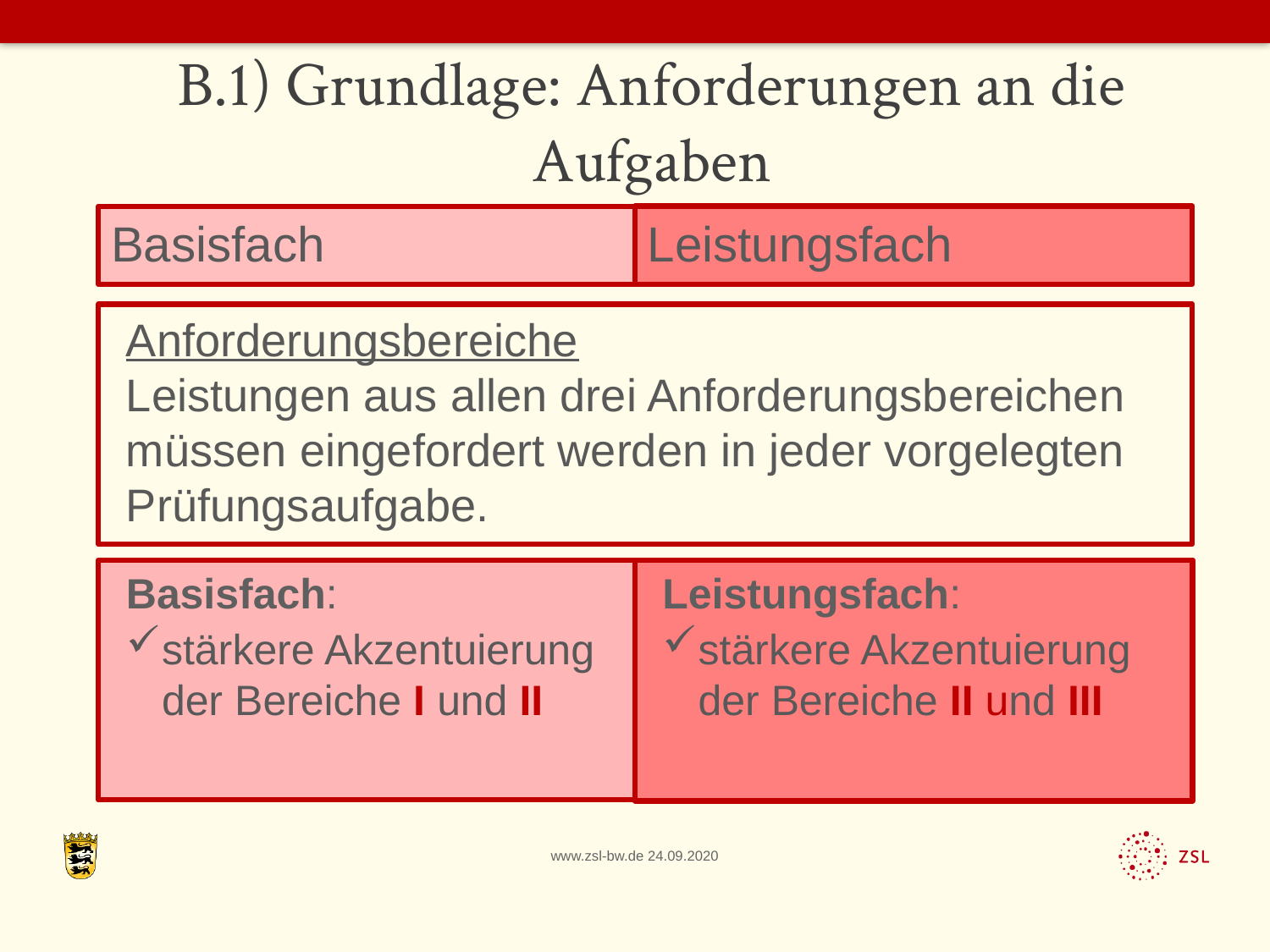

B.1) Grundlage: Anforderungen an die Aufgaben
Leistungsfach

Basisfach

Anforderungsbereiche
Leistungen aus allen drei Anforderungsbereichen müssen eingefordert werden in jeder vorgelegten Prüfungsaufgabe.
Basisfach:
stärkere Akzentuierung der Bereiche I und II
Leistungsfach:
stärkere Akzentuierung der Bereiche II und III